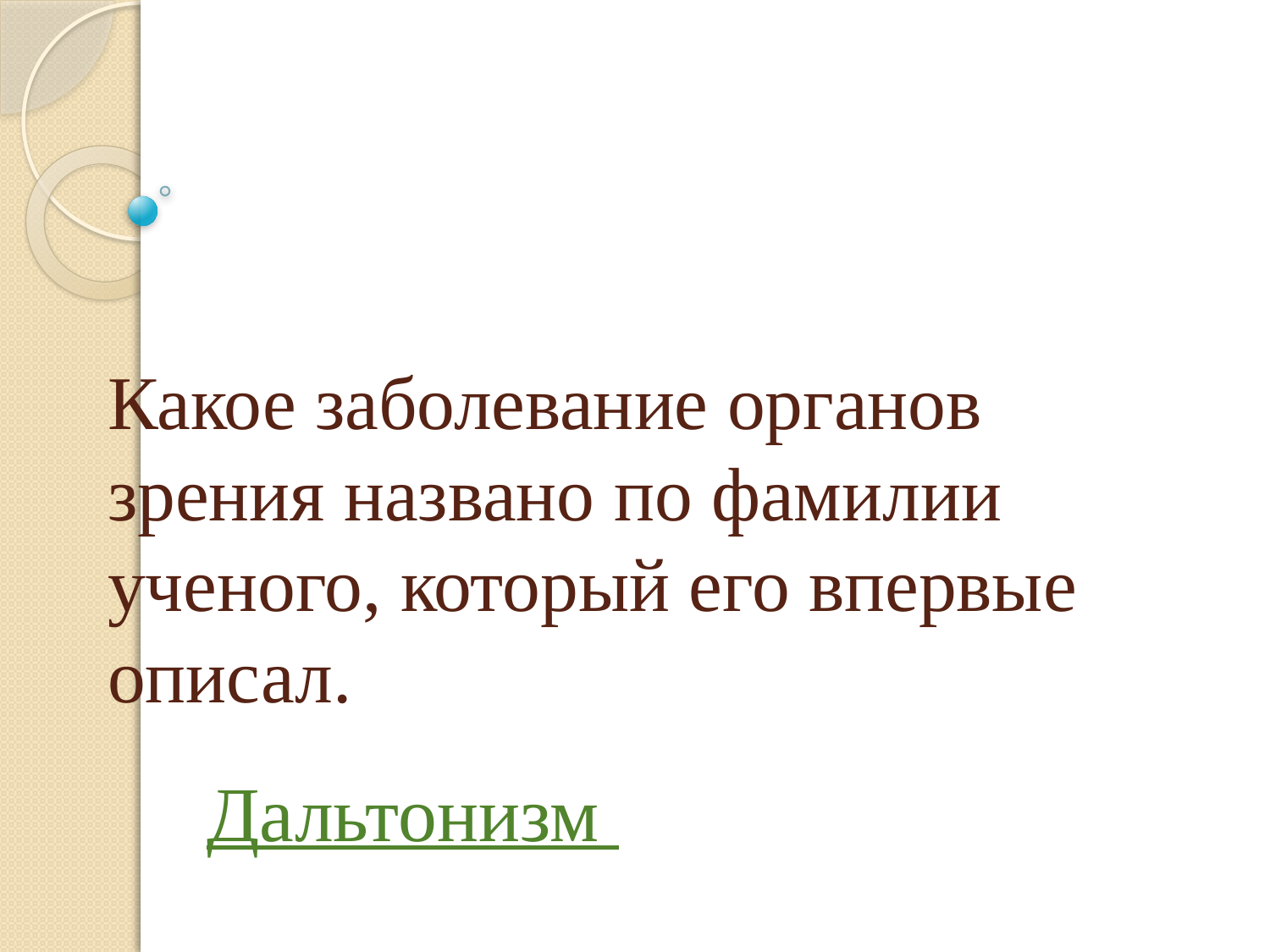

# Какое заболевание органов зрения названо по фамилии ученого, который его впервые описал.
Дальтонизм